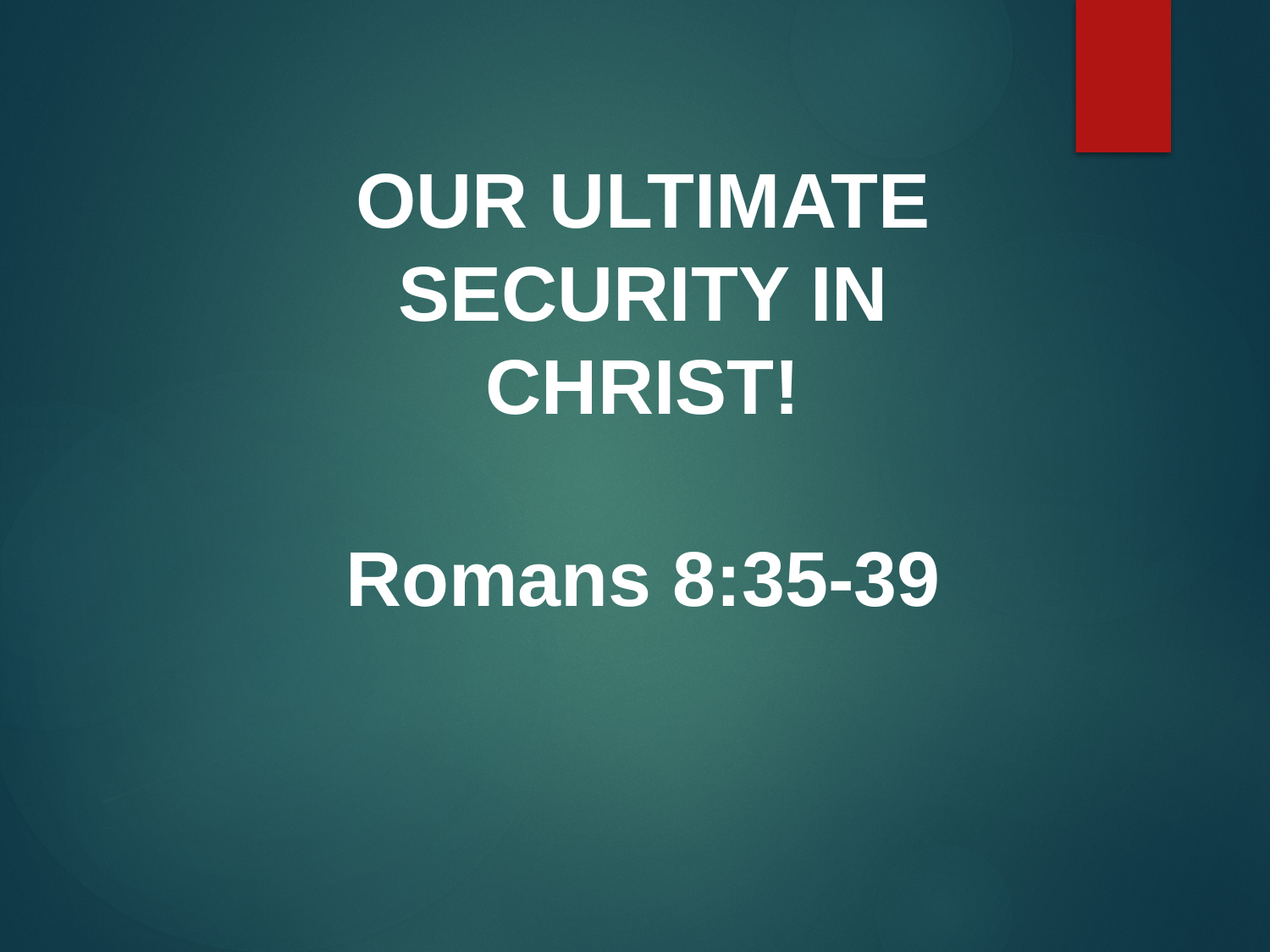

OUR ULTIMATE SECURITY IN CHRIST!

Romans 8:35-39